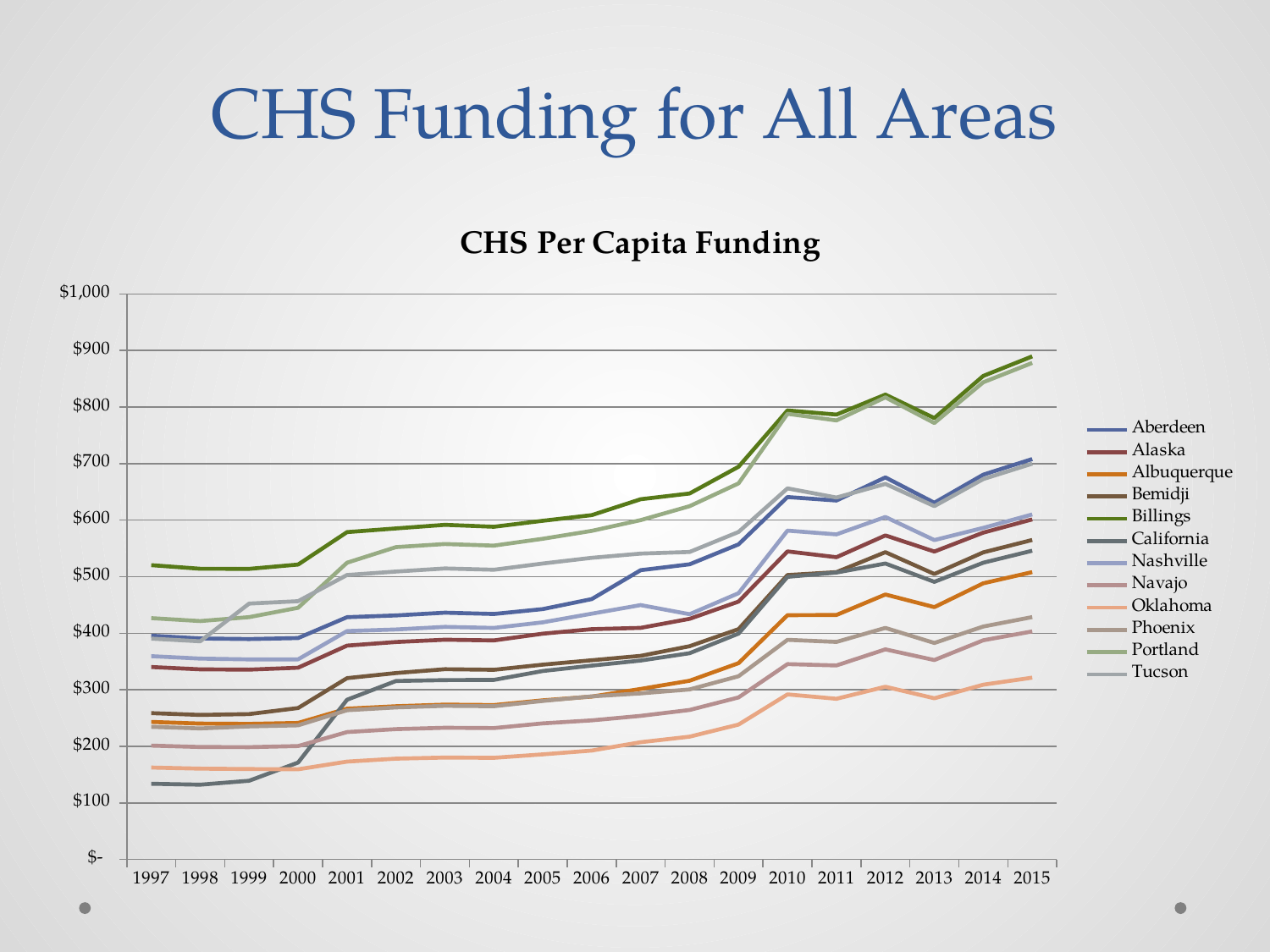

# CHS Funding for All Areas

### Chart: CHS Per Capita Funding

| Category | Aberdeen | Alaska | Albuquerque | Bemidji | Billings | California | Nashville | Navajo | Oklahoma | Phoenix | Portland | Tucson |
|---|---|---|---|---|---|---|---|---|---|---|---|---|
| 1997 | 395.6377184780962 | 340.3242764873844 | 243.2477565556348 | 258.7719955005602 | 520.4452877264291 | 133.89946852094295 | 359.5292821380035 | 201.31486792549103 | 162.5718311851859 | 234.55958832282968 | 426.7406835554026 | 390.53827852873764 |
| 1998 | 390.79843938781875 | 336.16153419532975 | 240.2730693992239 | 255.60655153116707 | 514.0802664536528 | 132.26236805071824 | 355.1329406225621 | 198.85288951182838 | 160.58317235904 | 231.69084671581123 | 421.5209821834628 | 385.761870631627 |
| 1999 | 389.71056663896593 | 335.6747741999183 | 239.73872599399328 | 257.06039005893274 | 513.8679582771532 | 139.197537754464 | 353.78544730485777 | 198.5548103730364 | 159.86869756267805 | 235.24642745489376 | 428.5476074349644 | 452.4647646146122 |
| 2000 | 391.47244117099734 | 339.13287183020054 | 241.40683077170982 | 267.744267406526 | 521.4606765110607 | 171.37749226795725 | 353.845908129295 | 200.55622423487168 | 159.436604570441 | 237.24957252289698 | 445.04501894871987 | 456.7224905047031 |
| 2001 | 428.39059480175257 | 378.17370641745407 | 266.63922589036025 | 320.58107579259536 | 578.8955487742737 | 282.48049042700524 | 403.8813338377867 | 225.2731366595565 | 173.0450718908299 | 263.91979986845985 | 524.7716537147035 | 502.9942063796328 |
| 2002 | 431.56313185532207 | 384.4831488100232 | 270.94752326397906 | 329.67571008842407 | 585.4904358655249 | 315.61153199804886 | 406.6979130100896 | 230.50447524199507 | 178.28213965769336 | 268.84426463412575 | 552.4271427659943 | 509.1104974133476 |
| 2003 | 436.38320297199016 | 388.53355392556495 | 273.8212986308719 | 336.4652196040678 | 591.8118299093235 | 317.19325094417434 | 411.2874839862399 | 232.84291650972952 | 180.21118136032123 | 271.64756927981205 | 557.8704894607639 | 514.6216959451725 |
| 2004 | 434.0538377939158 | 387.3073284924196 | 272.9709778078723 | 335.3859202768476 | 588.3508755842673 | 317.512994810167 | 409.44135555701365 | 232.34893393557024 | 179.7805460164776 | 270.9694750900192 | 555.0432163276702 | 512.2575227041872 |
| 2005 | 442.7848405803202 | 399.26282339190504 | 281.37550217859433 | 344.4687897953871 | 598.9474170533402 | 333.30381681513745 | 419.2843547905327 | 240.6625553734361 | 185.90328872634694 | 280.3594316131387 | 567.1939389910573 | 523.3170856897715 |
| 2006 | 460.41718843739176 | 407.2579620758789 | 288.04793997965413 | 352.27809764735645 | 608.9328853375498 | 342.7792533132206 | 434.64067911141143 | 245.99912618777253 | 192.5572329441562 | 288.38201688692124 | 581.1013895114298 | 533.4101556033769 |
| 2007 | 511.459042210104 | 409.50818966476925 | 301.5426807204305 | 360.0647326995401 | 637.0652173913044 | 351.7706039194774 | 449.83637590117627 | 253.87849029964576 | 207.37840593053224 | 293.68748820040753 | 600.1415502460708 | 540.8493200582807 |
| 2008 | 521.9302464377191 | 425.50250982986074 | 316.01435099909065 | 377.09621666567676 | 647.1908888479159 | 364.76088582778726 | 433.6459658748225 | 264.3620055543046 | 217.11790875244526 | 300.6346817344056 | 624.8041990362867 | 543.8644289450741 |
| 2009 | 557.2693945185927 | 456.01211152728166 | 347.0895562329835 | 407.3503337160203 | 694.500656195758 | 399.3389212272184 | 470.8357771260997 | 286.53979061696606 | 238.5706361691417 | 324.00547855697823 | 665.0540073200957 | 579.2133244660042 |
| 2010 | 640.9617574669602 | 544.7692064382094 | 431.95337949301796 | 502.9104616655302 | 794.0963112174242 | 499.70680442189376 | 581.5991050936373 | 345.47288211382113 | 291.872616753423 | 388.3554564549212 | 788.1129841841083 | 656.2232180799691 |
| 2011 | 634.7330349106339 | 534.461031137041 | 432.34228624535314 | 508.0250848114762 | 786.7629603987815 | 507.3571943608742 | 574.9177714285714 | 343.1100785324476 | 284.15396535436827 | 384.64871240057295 | 776.4003187860033 | 640.0399412739046 |
| 2012 | 675.6791687092652 | 573.0798289678686 | 468.5651471101291 | 543.4371771164954 | 822.0807053798994 | 523.3536521465749 | 605.7189456958595 | 371.51298730193406 | 305.46104876964347 | 409.4257983869998 | 817.1915081459907 | 664.2148518518519 |
| 2013 | 630.9086413120764 | 544.5334572750528 | 446.1859909295466 | 504.8016089039691 | 780.5514515507078 | 490.9377407743879 | 564.8693792900929 | 352.6196302898744 | 285.0490598241148 | 382.79113624532675 | 771.8213914003602 | 624.8548842669014 |
| 2014 | 680.5605210389691 | 578.0275247980297 | 488.3566665502915 | 543.0319435934485 | 855.0985868981934 | 524.7463707191301 | 586.4321957322583 | 387.594417609492 | 309.0255929158992 | 411.93170272922026 | 843.9454517558506 | 672.7174500270124 |
| 2015 | 708.1124772667216 | 601.4249563581742 | 508.1171664979227 | 565.0074532003036 | 889.7175172337878 | 546.0007847093773 | 610.1515256829082 | 403.28476026842156 | 321.53317240037984 | 428.6054328957834 | 878.1057932690138 | 699.9459751485683 |